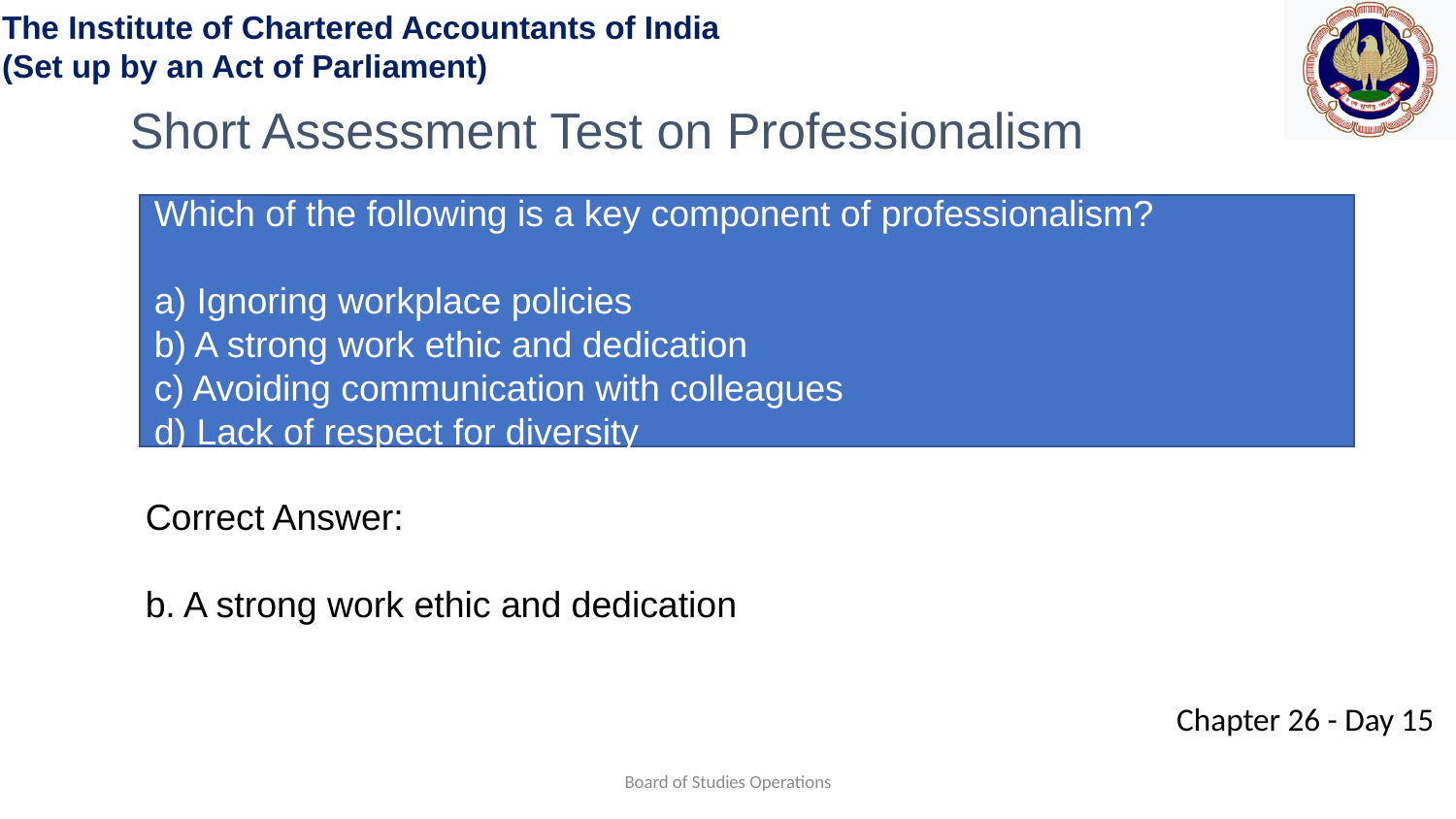

Short Assessment Test on Professionalism
Which of the following is a key component of professionalism?

a) Ignoring workplace policies
b) A strong work ethic and dedication
c) Avoiding communication with colleagues
d) Lack of respect for diversity
Correct Answer:

b. A strong work ethic and dedication
Board of Studies Operations